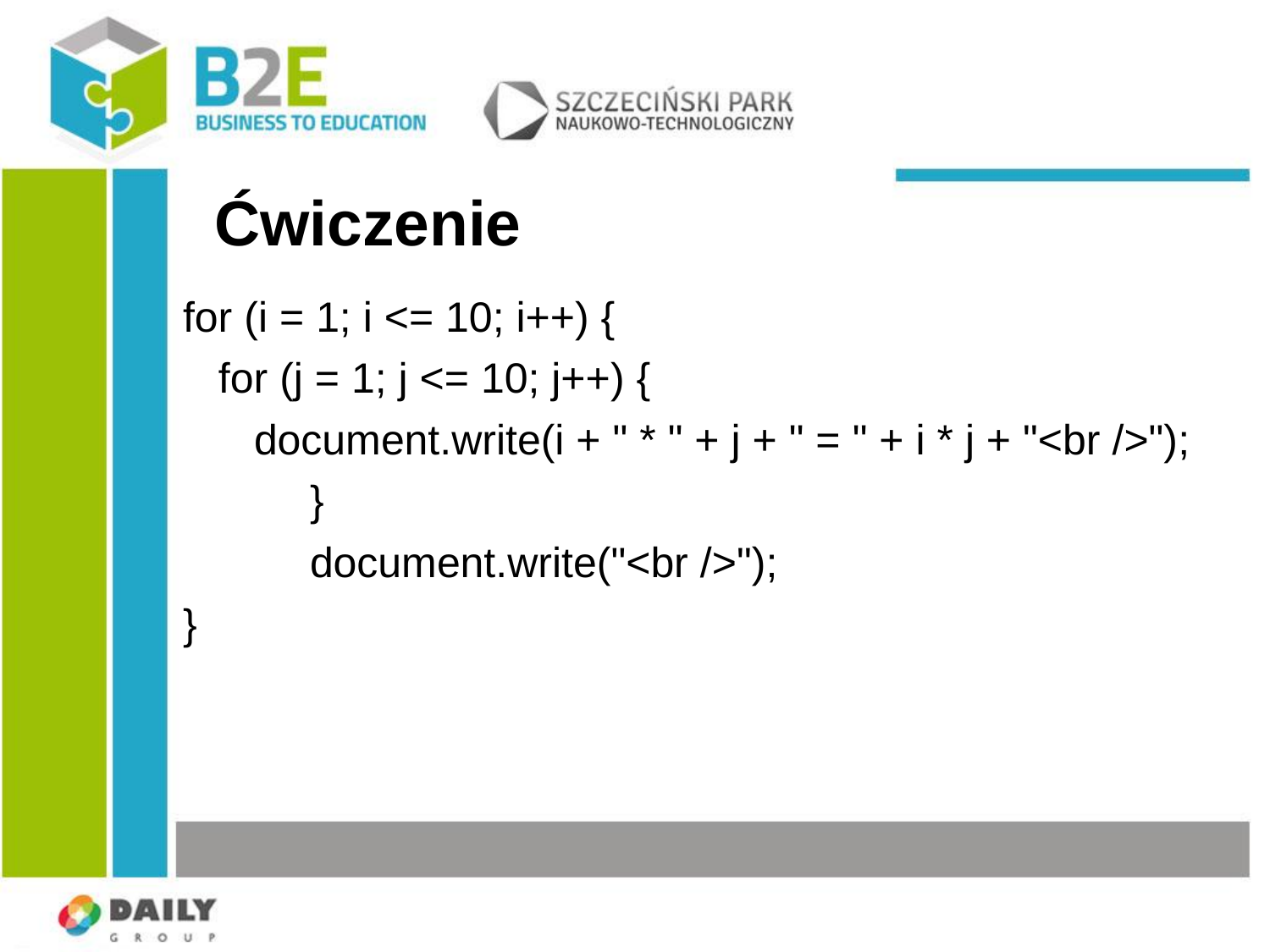

Ćwiczenie
for (i = 1; i <= 10; i++) {
   for (j = 1; j <= 10; j++) {
      document.write(i + " * " + j + " = " + i * j + "<br />");
	}
	document.write("<br />");
}